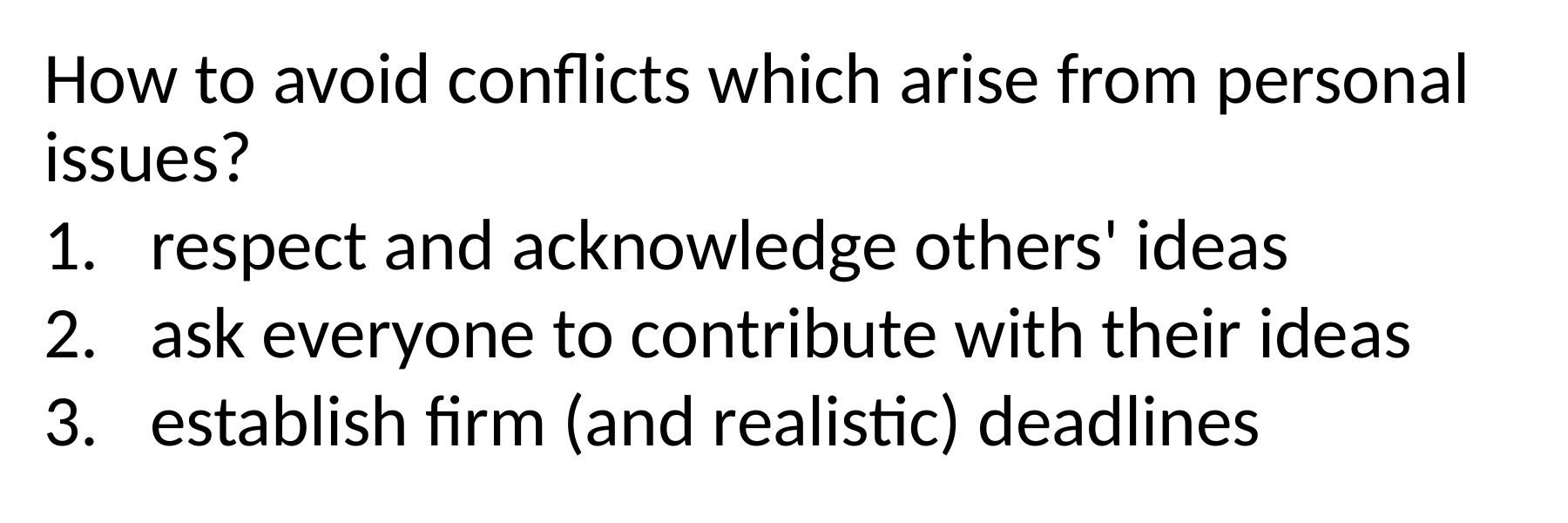

How to avoid conflicts which arise from personal issues?
respect and acknowledge others' ideas
ask everyone to contribute with their ideas
establish firm (and realistic) deadlines